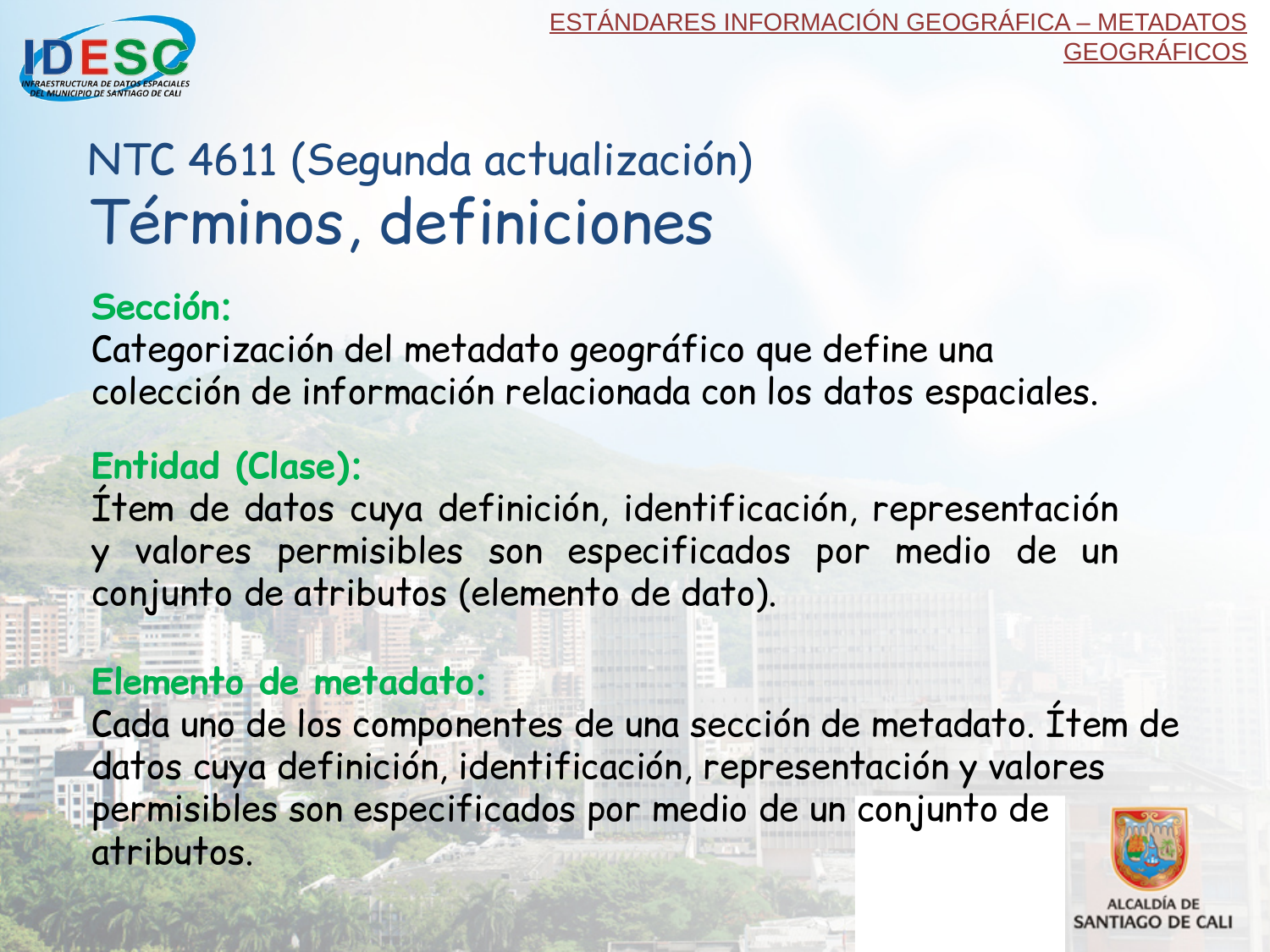

ESTÁNDARES INFORMACIÓN GEOGRÁFICA – METADATOS GEOGRÁFICOS
NTC 4611 (Segunda actualización)
Términos, definiciones
Sección:
Categorización del metadato geográfico que define una colección de información relacionada con los datos espaciales.
Entidad (Clase):
Ítem de datos cuya definición, identificación, representación y valores permisibles son especificados por medio de un conjunto de atributos (elemento de dato).
Elemento de metadato:
Cada uno de los componentes de una sección de metadato. Ítem de datos cuya definición, identificación, representación y valores permisibles son especificados por medio de un conjunto de atributos.